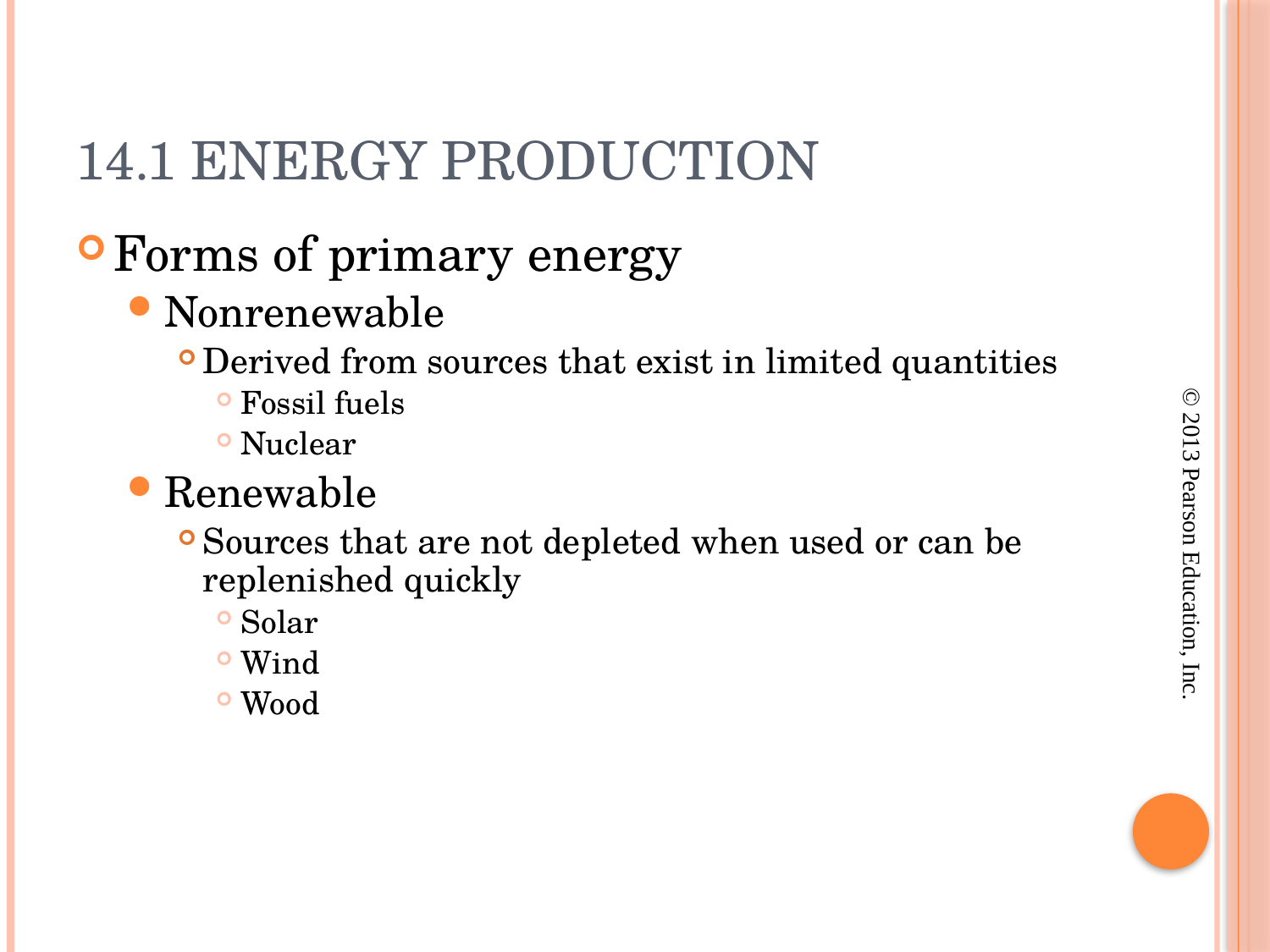

# 14.1 Energy Production
Forms of primary energy
Nonrenewable
Derived from sources that exist in limited quantities
Fossil fuels
Nuclear
Renewable
Sources that are not depleted when used or can be replenished quickly
Solar
Wind
Wood

© 2013 Pearson Education, Inc.